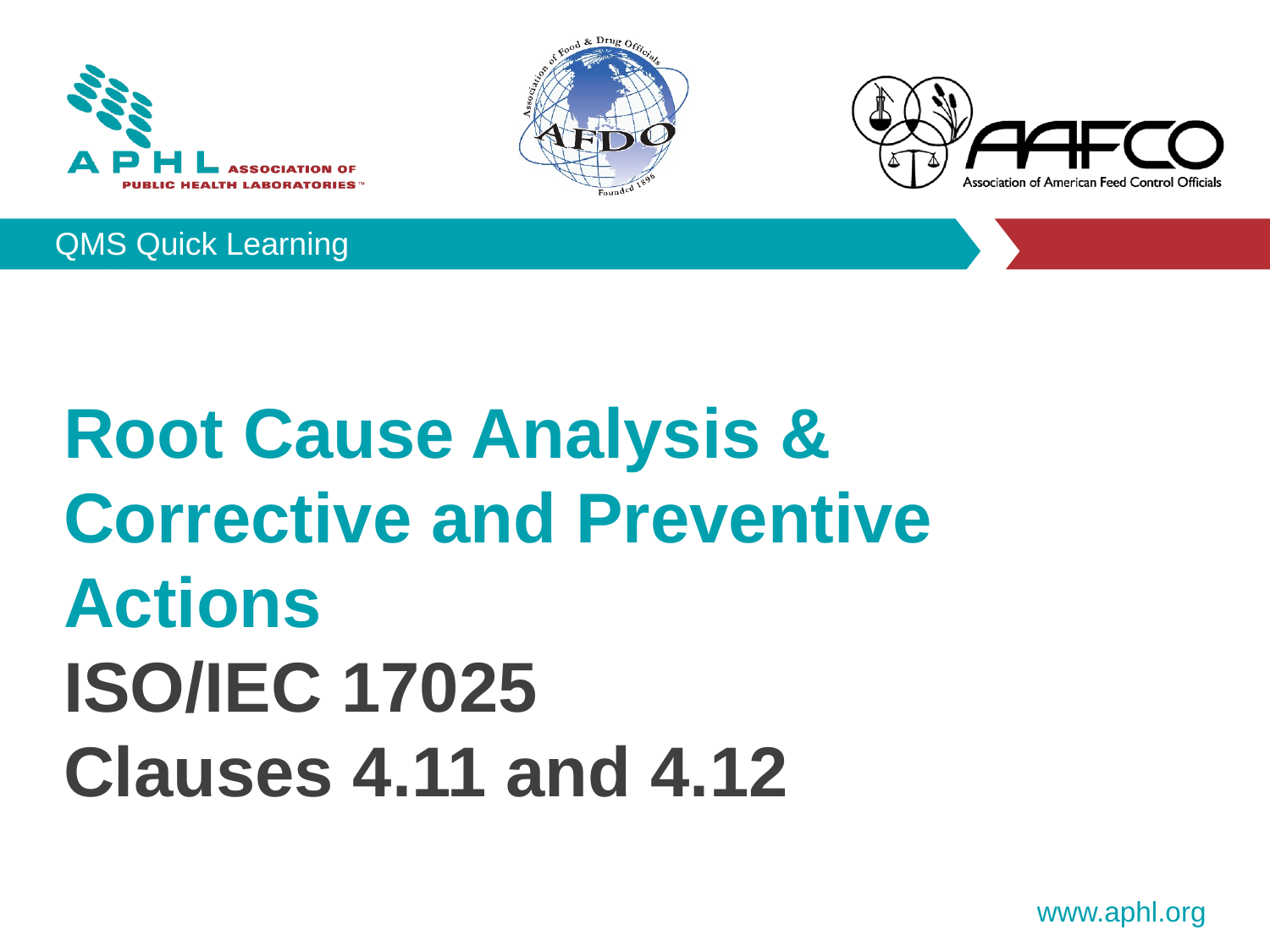

# Root Cause Analysis & Corrective and Preventive Actions ISO/IEC 17025 Clauses 4.11 and 4.12